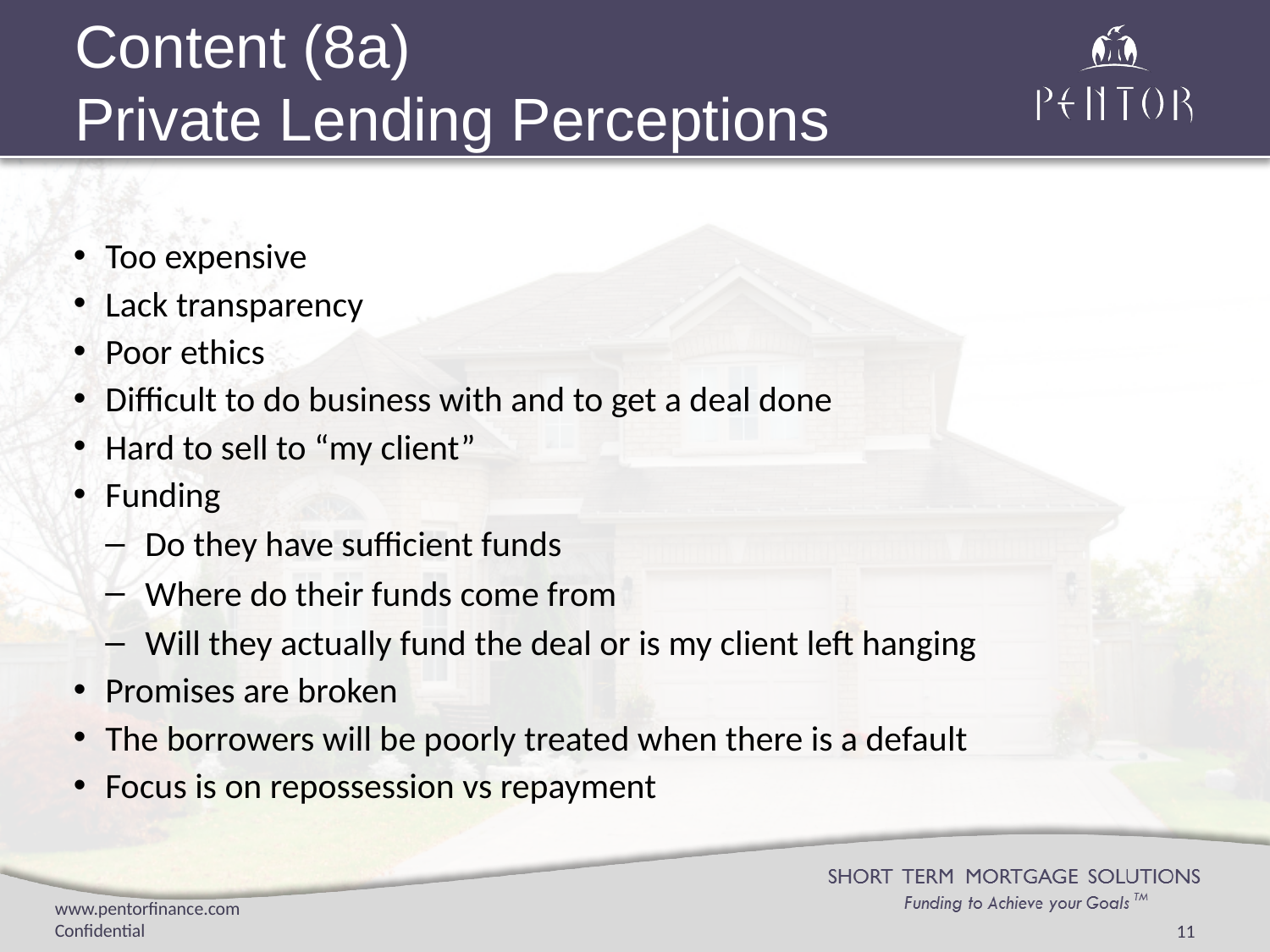

# Content (8a) Private Lending Perceptions
Too expensive
Lack transparency
Poor ethics
Difficult to do business with and to get a deal done
Hard to sell to “my client”
Funding
Do they have sufficient funds
Where do their funds come from
Will they actually fund the deal or is my client left hanging
Promises are broken
The borrowers will be poorly treated when there is a default
Focus is on repossession vs repayment
11